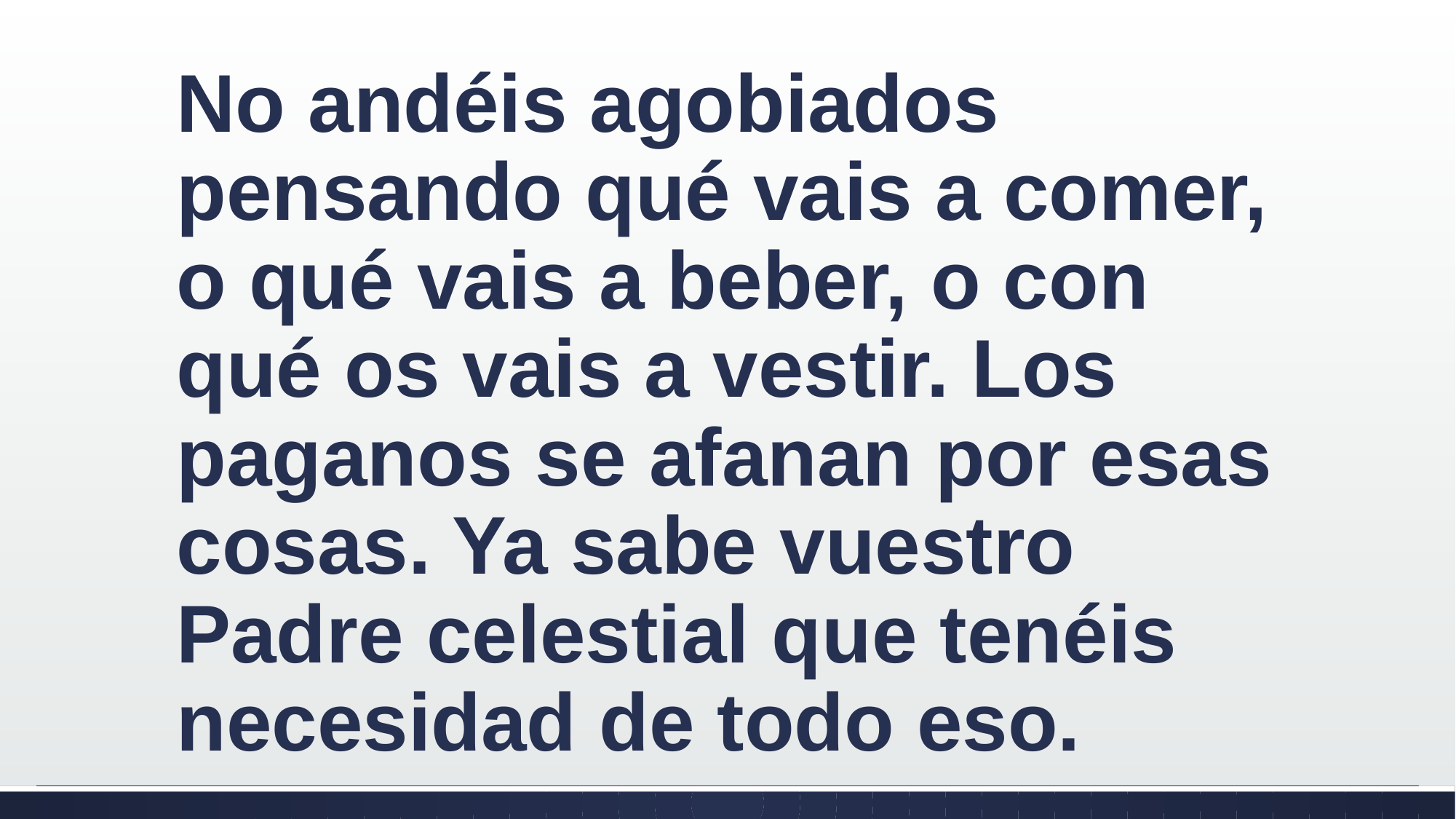

#
No andéis agobiados pensando qué vais a comer, o qué vais a beber, o con qué os vais a vestir. Los paganos se afanan por esas cosas. Ya sabe vuestro Padre celestial que tenéis necesidad de todo eso.